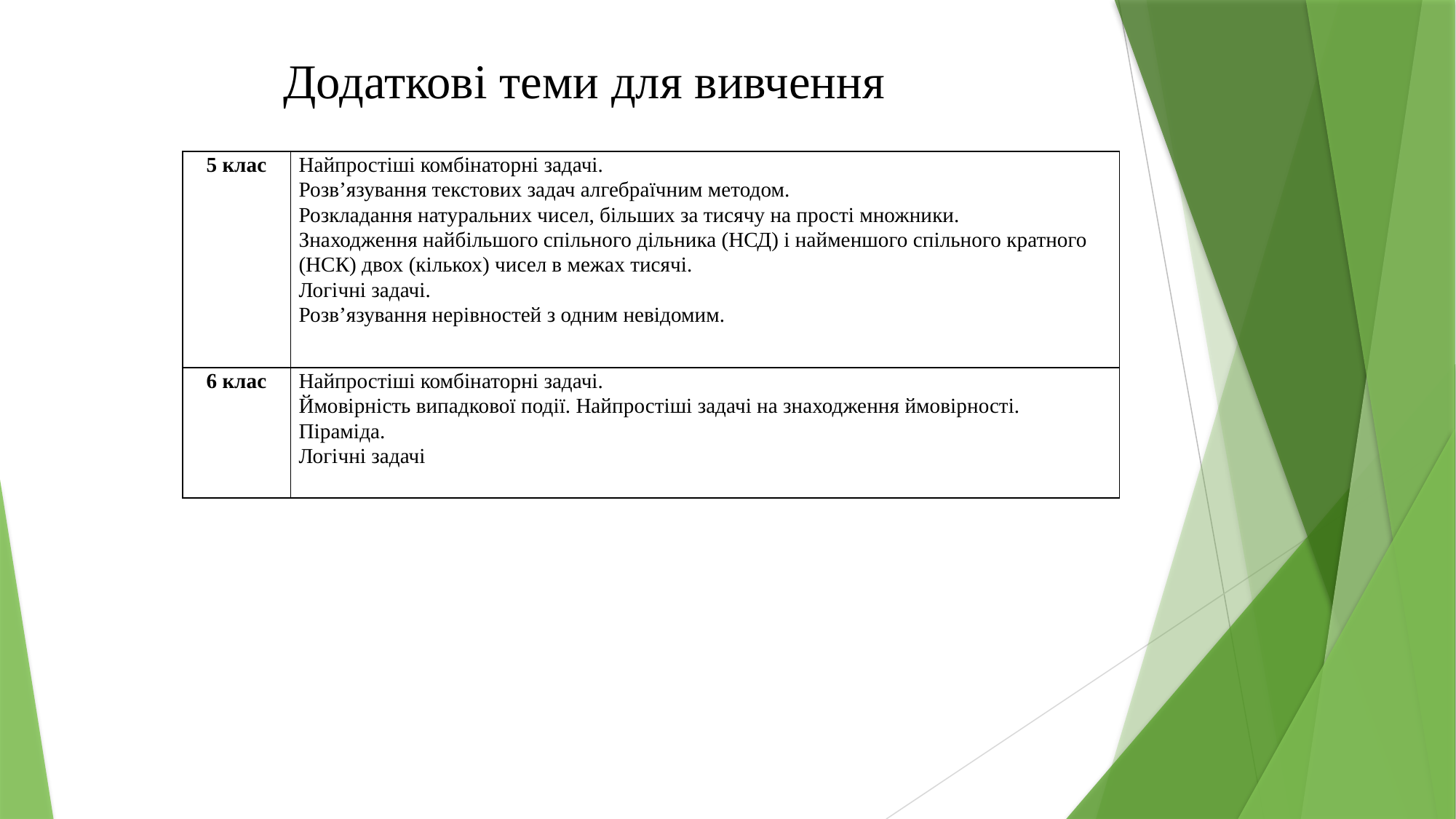

Додаткові теми для вивчення
| 5 клас | Найпростіші комбінаторні задачі. Розв’язування текстових задач алгебраїчним методом. Розкладання натуральних чисел, більших за тисячу на прості множники. Знаходження найбільшого спільного дільника (НСД) і найменшого спільного кратного (НСК) двох (кількох) чисел в межах тисячі. Логічні задачі. Розв’язування нерівностей з одним невідомим. |
| --- | --- |
| 6 клас | Найпростіші комбінаторні задачі. Ймовірність випадкової події. Найпростіші задачі на знаходження ймовірності. Піраміда. Логічні задачі |